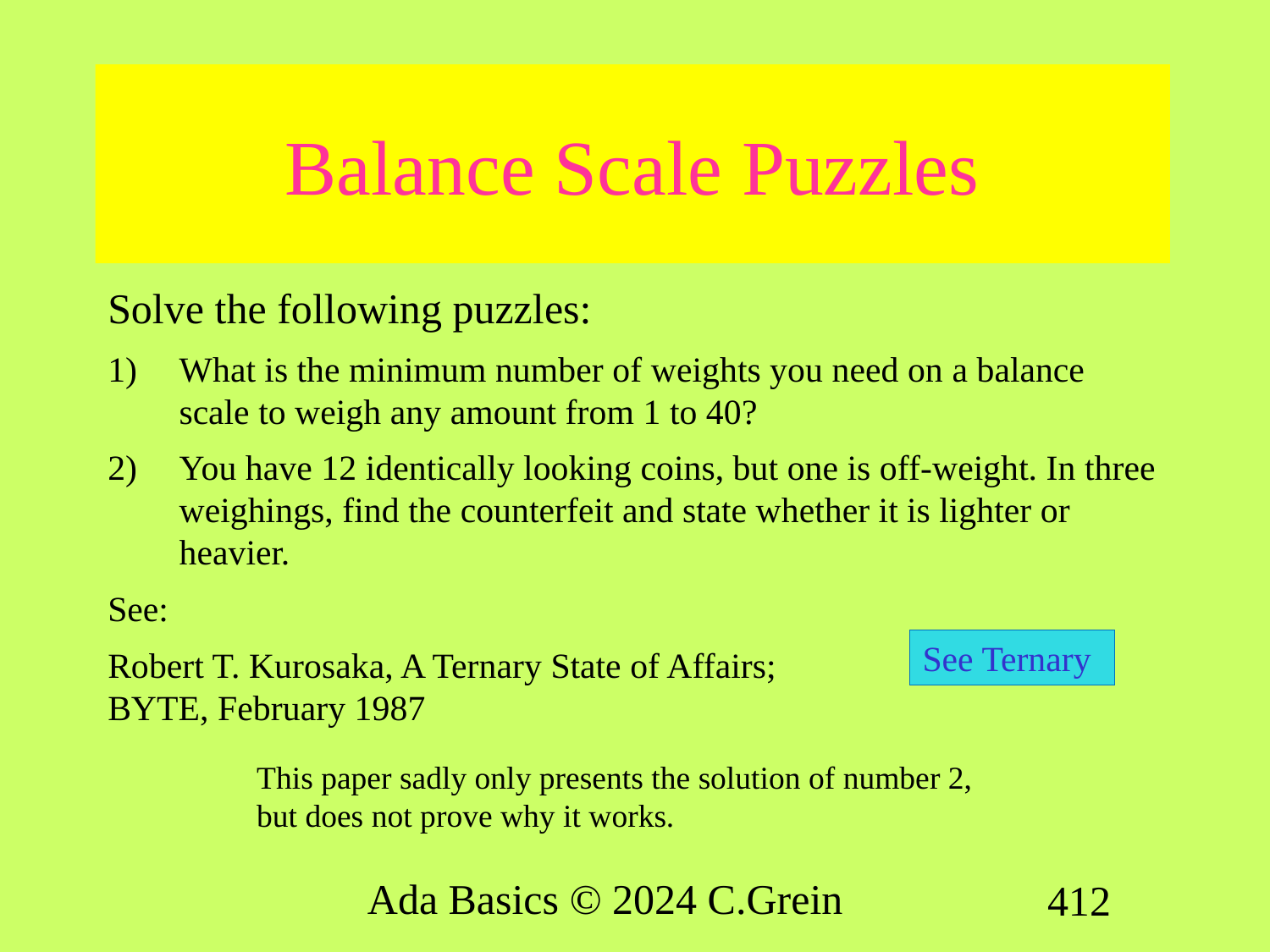

# Balance Scale Puzzles
Solve the following puzzles:
What is the minimum number of weights you need on a balance scale to weigh any amount from 1 to 40?
You have 12 identically looking coins, but one is off-weight. In three weighings, find the counterfeit and state whether it is lighter or heavier.
See:
Robert T. Kurosaka, A Ternary State of Affairs;
BYTE, February 1987

This paper sadly only presents the solution of number 2,
but does not prove why it works.
See Ternary
Ada Basics © 2024 C.Grein
412